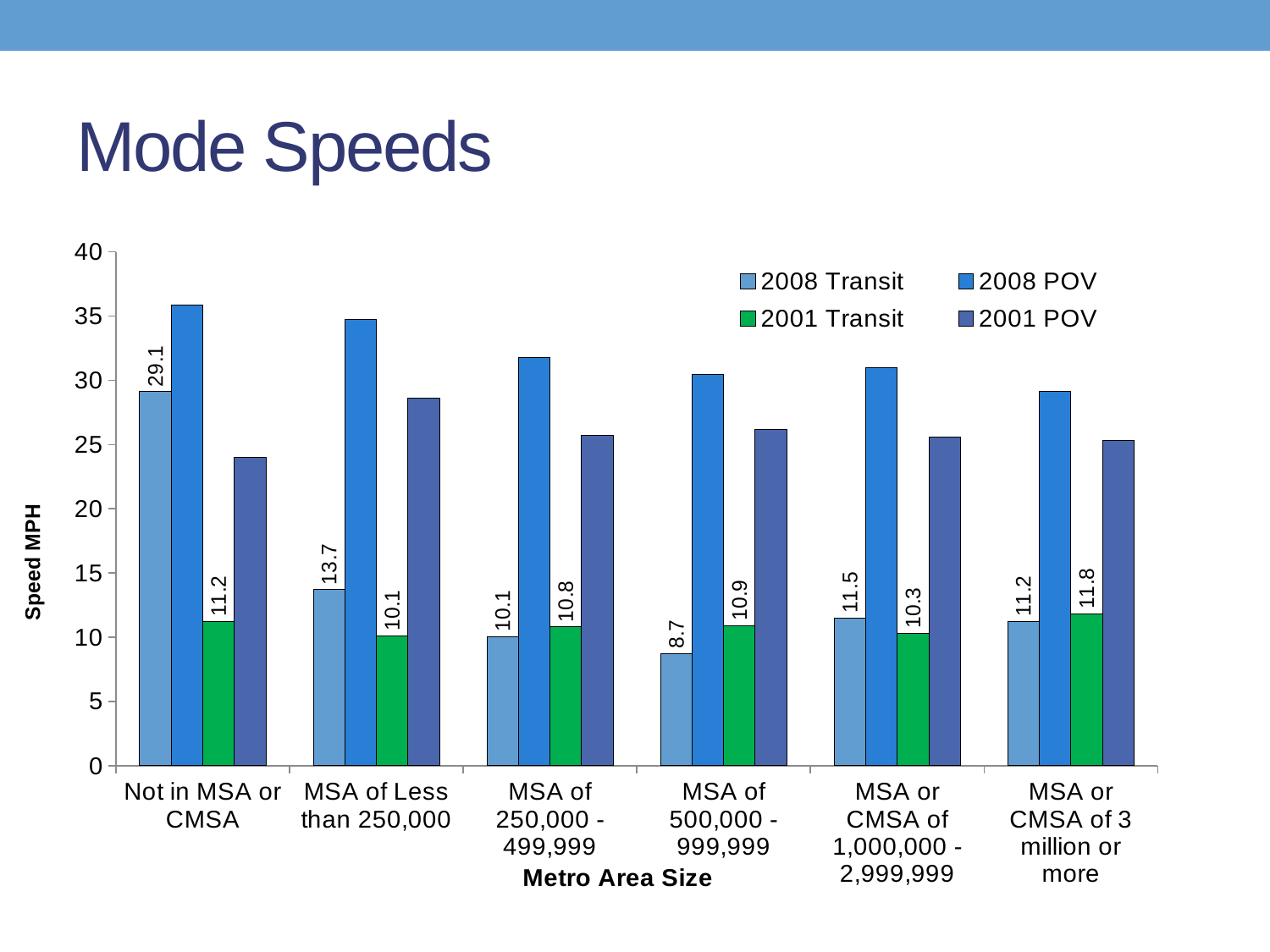

# Mode Speeds

### Chart

| Category | 2008 Transit | 2008 POV | 2001 Transit | 2001 POV |
|---|---|---|---|---|
| Not in MSA or CMSA | 29.107687943333982 | 35.84442304358276 | 11.2 | 24.0 |
| MSA of Less than 250,000 | 13.694325491435881 | 34.741446374605886 | 10.1 | 28.6 |
| MSA of 250,000 - 499,999 | 10.061636695297373 | 31.782916379101383 | 10.8 | 25.7 |
| MSA of 500,000 - 999,999 | 8.710475188479748 | 30.442624499302784 | 10.9 | 26.2 |
| MSA or CMSA of 1,000,000 - 2,999,999 | 11.50532355163846 | 30.97948444265263 | 10.3 | 25.6 |
| MSA or CMSA of 3 million or more | 11.215026873880046 | 29.166196383225795 | 11.8 | 25.3 |